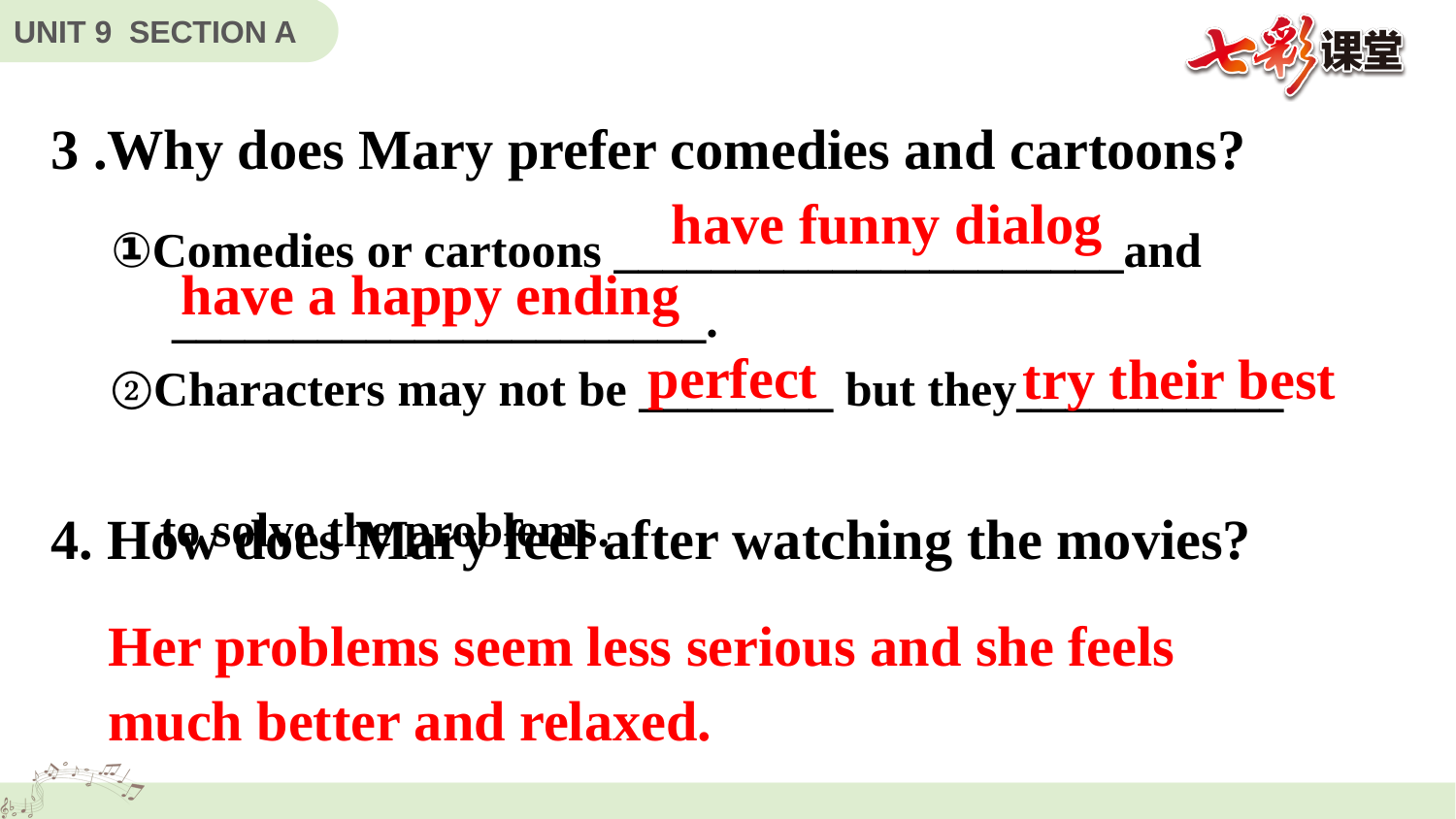

3 .Why does Mary prefer comedies and cartoons?
have funny dialog
①Comedies or cartoons _____________________and
     ______________________.
②Characters may not be ________ but they___________
    to solve the problems.

have a happy ending
try their best
perfect
4. How does Mary feel after watching the movies?
Her problems seem less serious and she feels much better and relaxed.